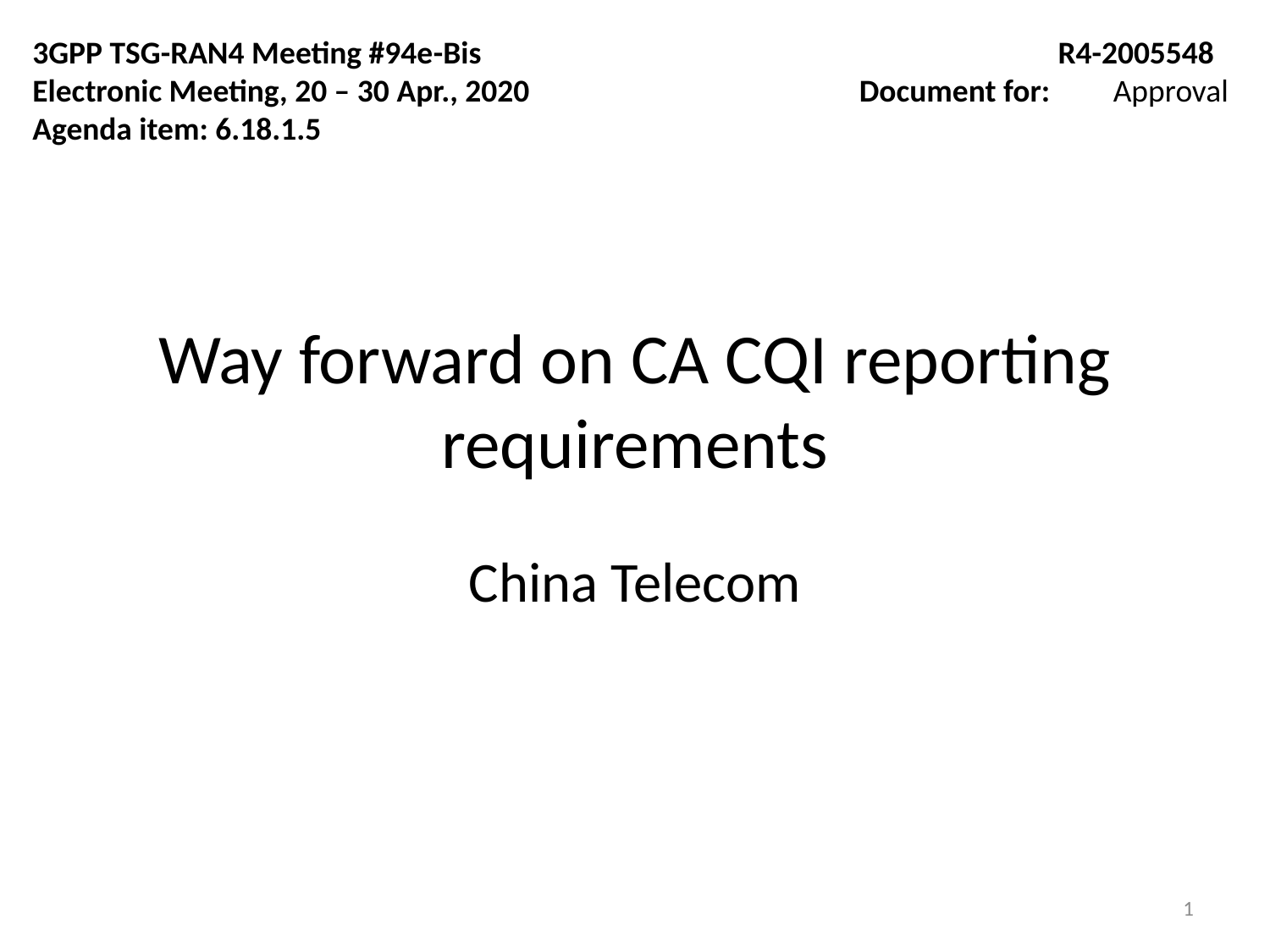

3GPP TSG-RAN4 Meeting #94e-Bis
Electronic Meeting, 20 – 30 Apr., 2020
Agenda item: 6.18.1.5
R4-2005548
Document for:	Approval
# Way forward on CA CQI reporting requirements
China Telecom
1